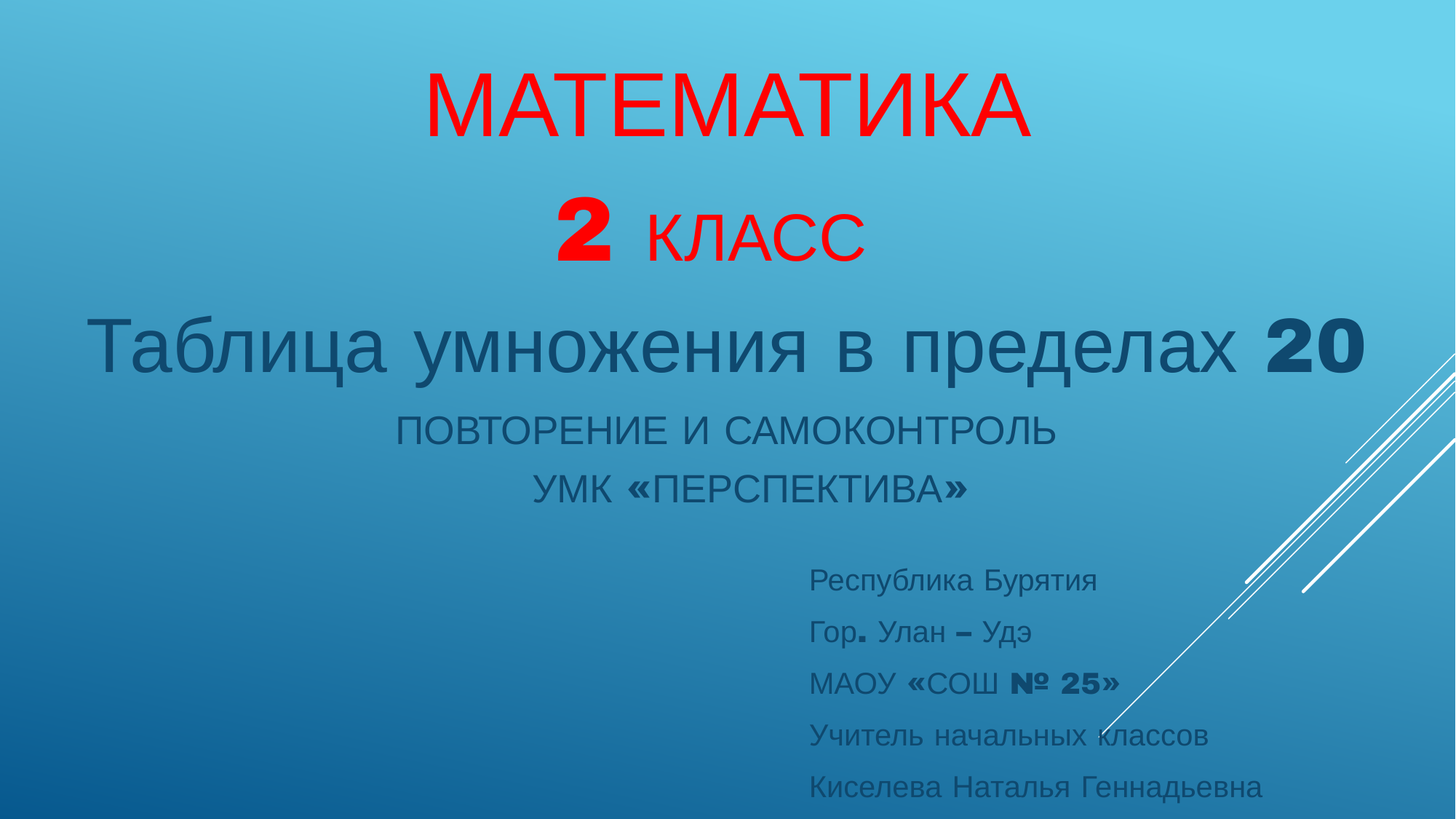

# МАТЕМАТИКА
2 класс
Таблица умножения в пределах 20
ПОВТОРЕНИЕ И САМОКОНТРОЛЬ
УМК «ПЕРСПЕКТИВА»
Республика Бурятия
Гор. Улан – Удэ
МАОУ «СОШ № 25»
Учитель начальных классов
Киселева Наталья Геннадьевна